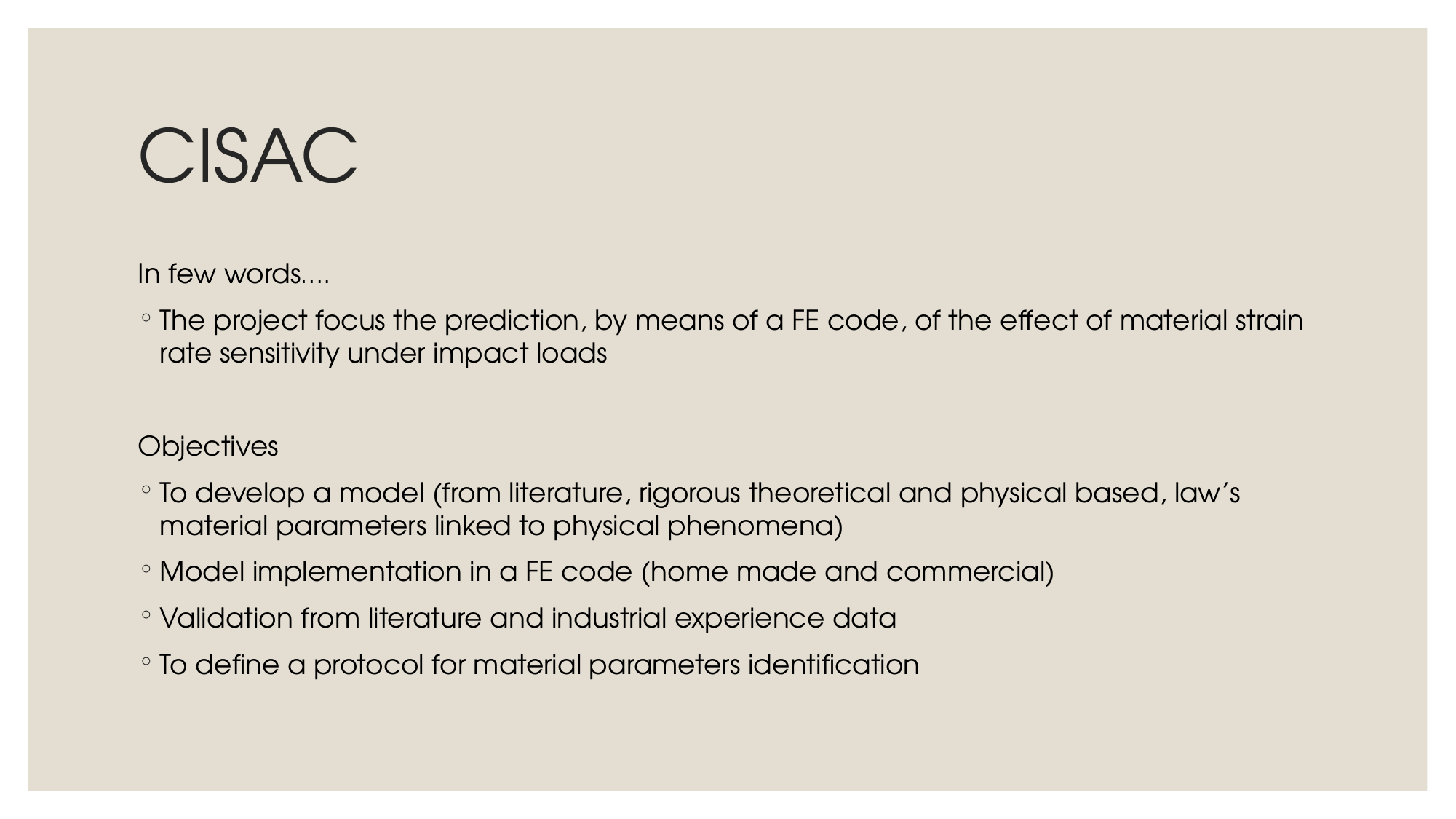

# CISAC
In few words….
The project focus the prediction, by means of a FE code, of the effect of material strain rate sensitivity under impact loads

Objectives
To develop a model (from literature, rigorous theoretical and physical based, law’s material parameters linked to physical phenomena)
Model implementation in a FE code (home made and commercial)
Validation from literature and industrial experience data
To define a protocol for material parameters identification